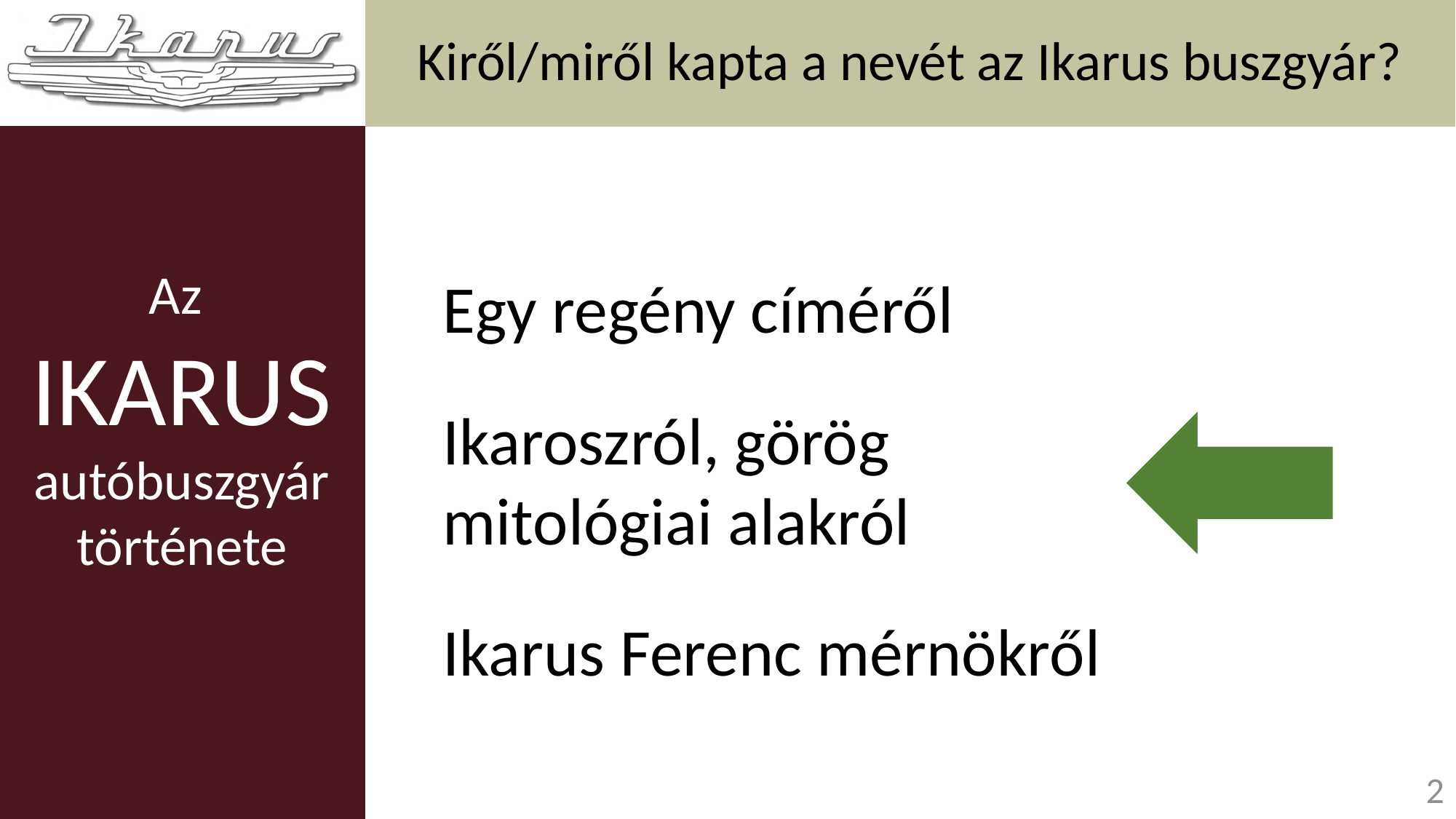

# Kiről/miről kapta a nevét az Ikarus buszgyár?
Az
IKARUS autóbuszgyár története
Egy regény címéről
Ikaroszról, görög mitológiai alakról
Ikarus Ferenc mérnökről

2